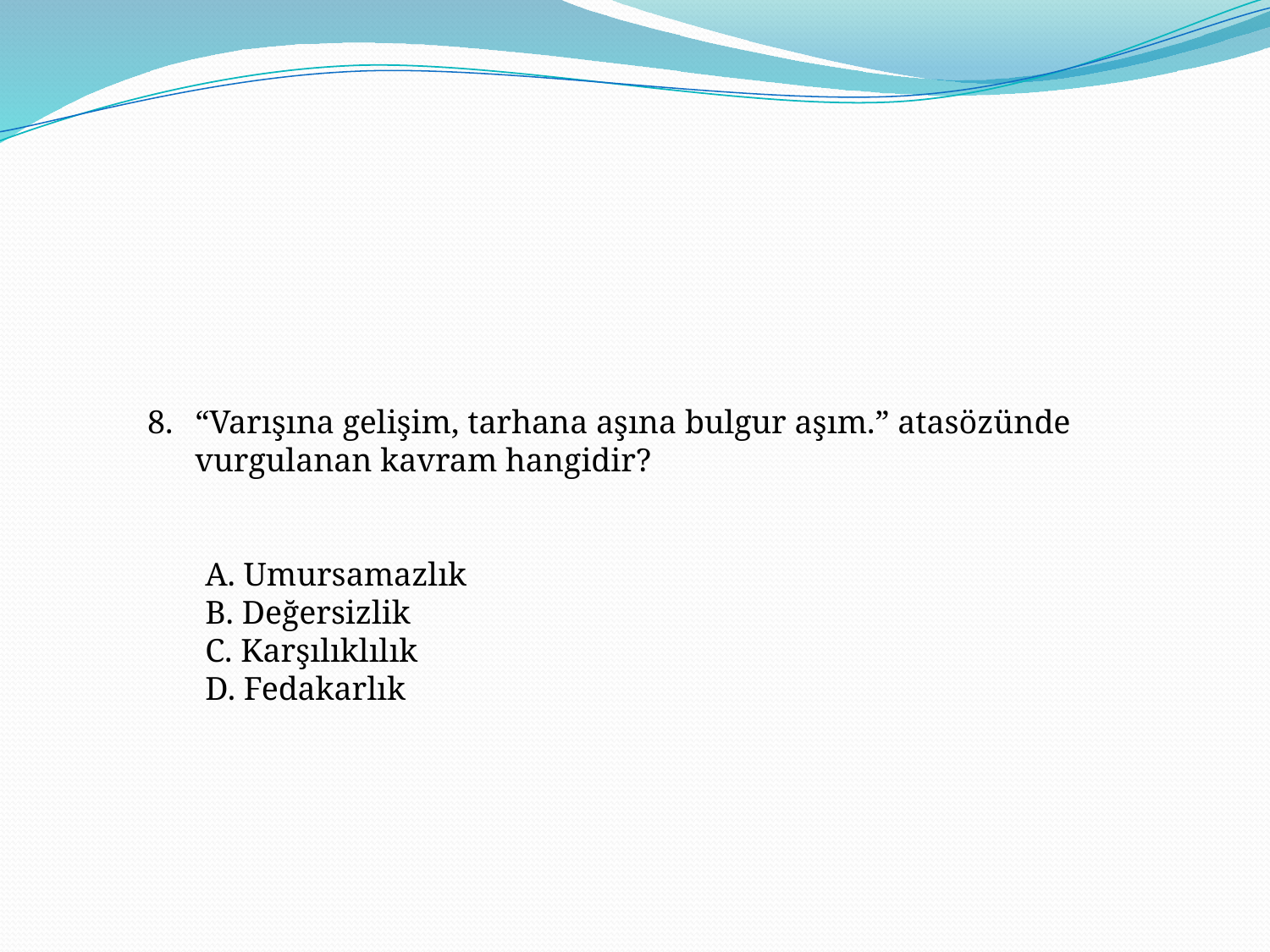

“Varışına gelişim, tarhana aşına bulgur aşım.” atasözünde vurgulanan kavram hangidir?

       A. Umursamazlık
       B. Değersizlik
       C. Karşılıklılık
       D. Fedakarlık